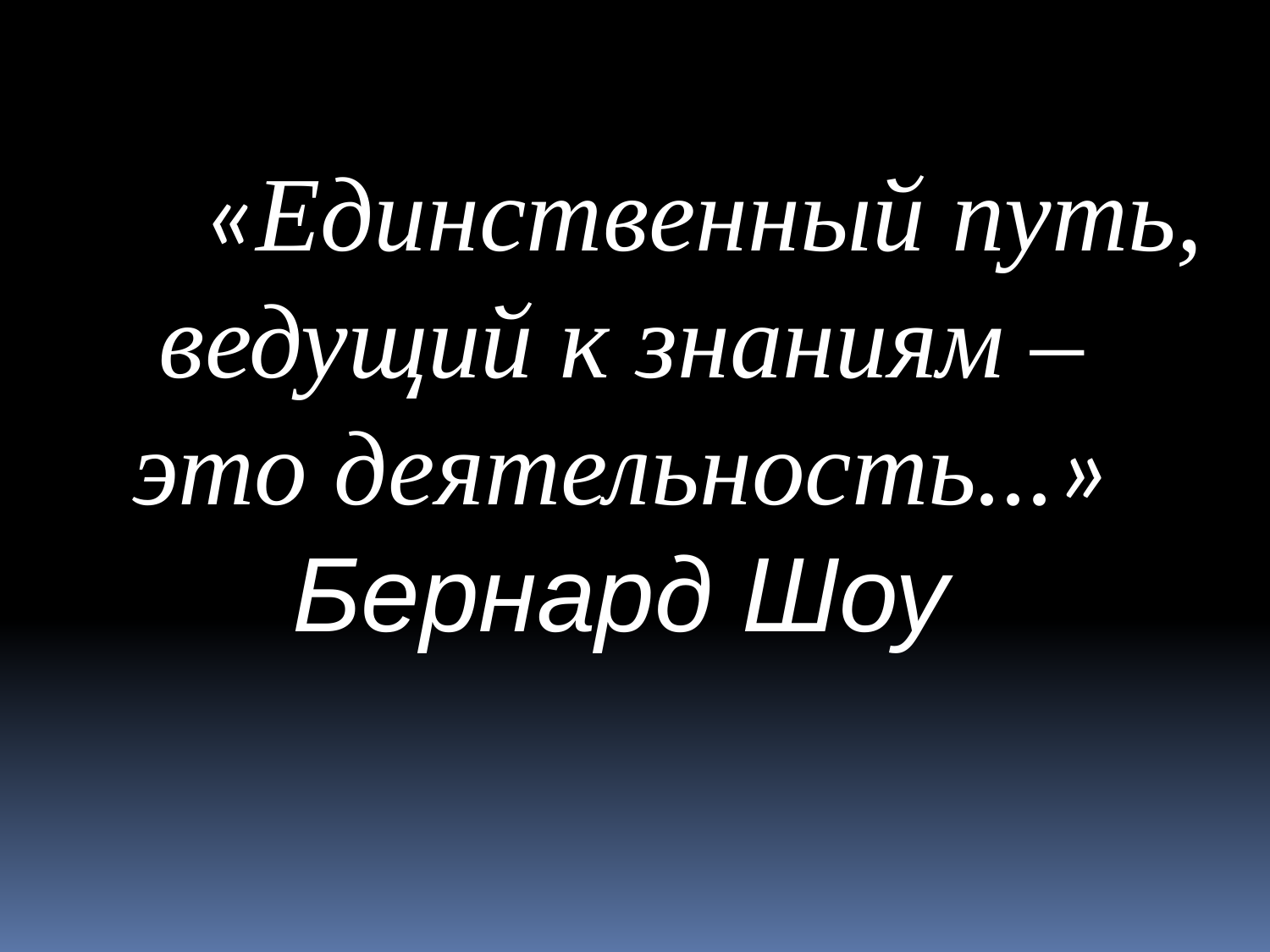

«Единственный путь, ведущий к знаниям –
это деятельность...»
Бернард Шоу